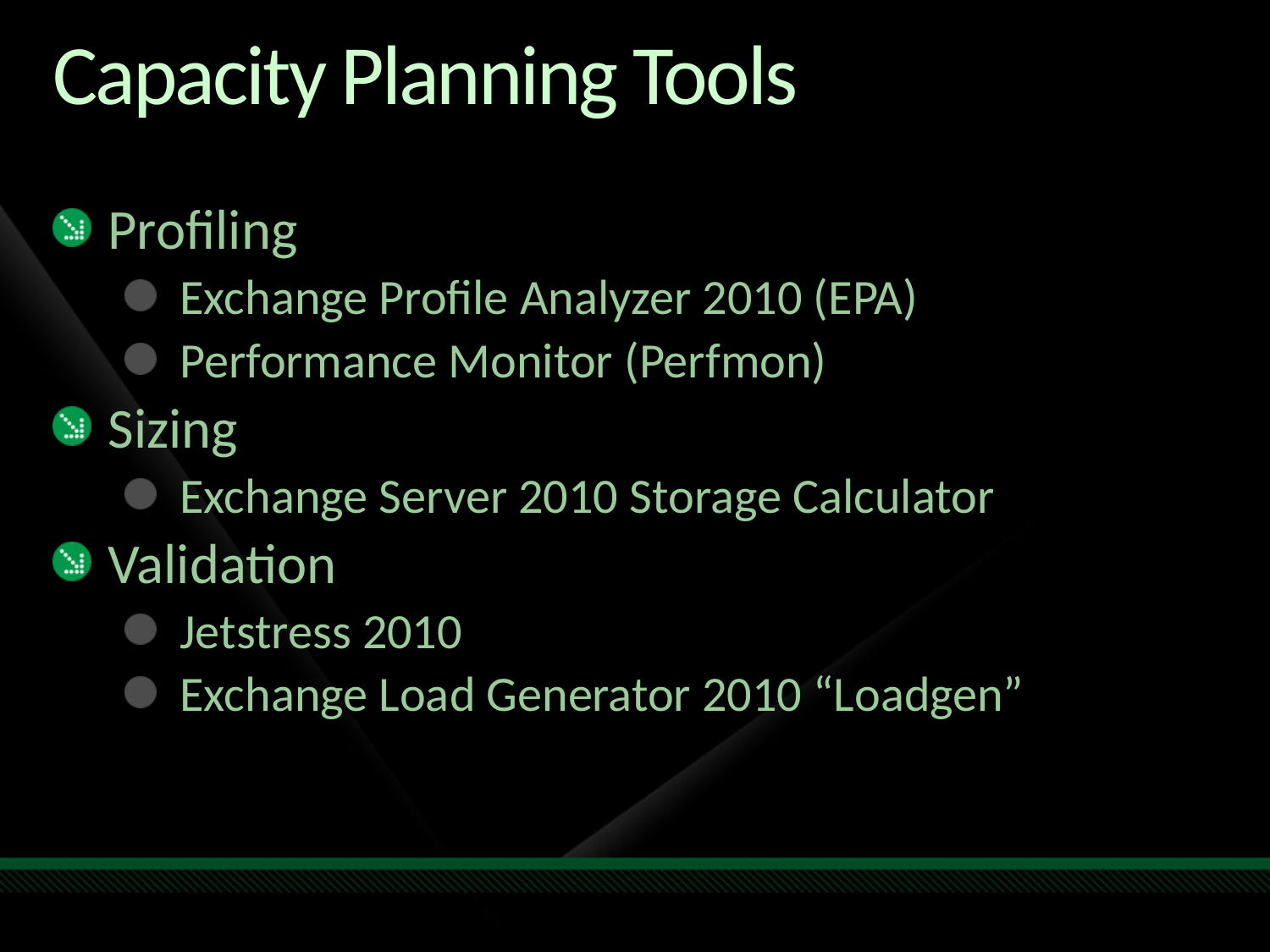

# Capacity Planning Tools
Profiling
Exchange Profile Analyzer 2010 (EPA)
Performance Monitor (Perfmon)
Sizing
Exchange Server 2010 Storage Calculator
Validation
Jetstress 2010
Exchange Load Generator 2010 “Loadgen”